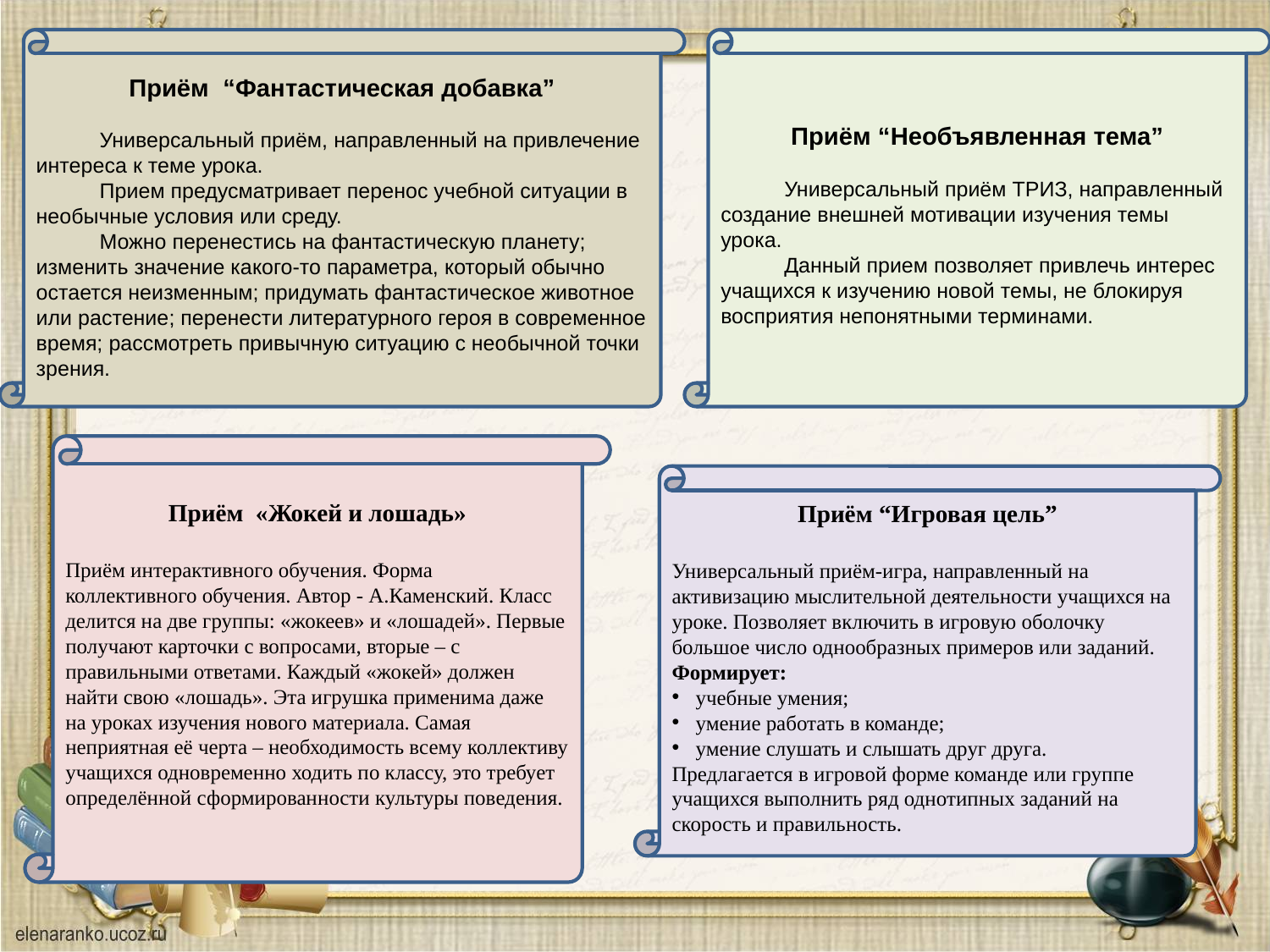

Приём  “Фантастическая добавка”

Универсальный приём, направленный на привлечение интереса к теме урока.
Прием предусматривает перенос учебной ситуации в необычные условия или среду.
Можно перенестись на фантастическую планету; изменить значение какого-то параметра, который обычно остается неизменным; придумать фантастическое животное или растение; перенести литературного героя в современное время; рассмотреть привычную ситуацию с необычной точки зрения.

Приём “Необъявленная тема”

Универсальный приём ТРИЗ, направленный создание внешней мотивации изучения темы урока.
Данный прием позволяет привлечь интерес учащихся к изучению новой темы, не блокируя восприятия непонятными терминами.
Приём  «Жокей и лошадь»

Приём интерактивного обучения. Форма коллективного обучения. Автор - А.Каменский. Класс делится на две группы: «жокеев» и «лошадей». Первые получают карточки с вопросами, вторые – с правильными ответами. Каждый «жокей» должен найти свою «лошадь». Эта игрушка применима даже на уроках изучения нового материала. Самая неприятная её черта – необходимость всему коллективу учащихся одновременно ходить по классу, это требует определённой сформированности культуры поведения.

Приём “Игровая цель”

Универсальный приём-игра, направленный на активизацию мыслительной деятельности учащихся на уроке. Позволяет включить в игровую оболочку большое число однообразных примеров или заданий.
Формирует:
учебные умения;
умение работать в команде;
умение слушать и слышать друг друга.
Предлагается в игровой форме команде или группе учащихся выполнить ряд однотипных заданий на скорость и правильность.